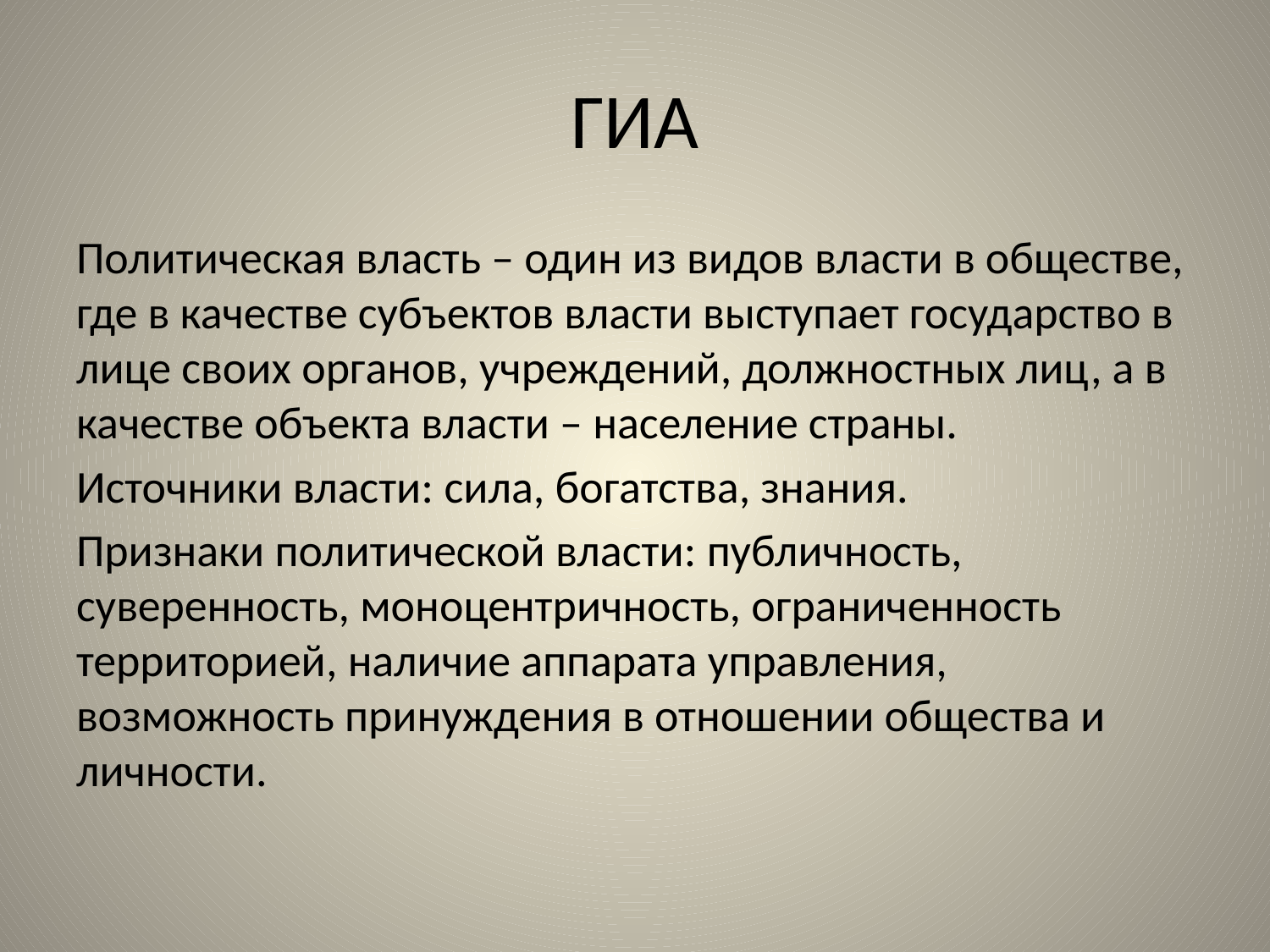

# ГИА
Политическая власть – один из видов власти в обществе, где в качестве субъектов власти выступает государство в лице своих органов, учреждений, должностных лиц, а в качестве объекта власти – население страны.
Источники власти: сила, богатства, знания.
Признаки политической власти: публичность, суверенность, моноцентричность, ограниченность территорией, наличие аппарата управления, возможность принуждения в отношении общества и личности.